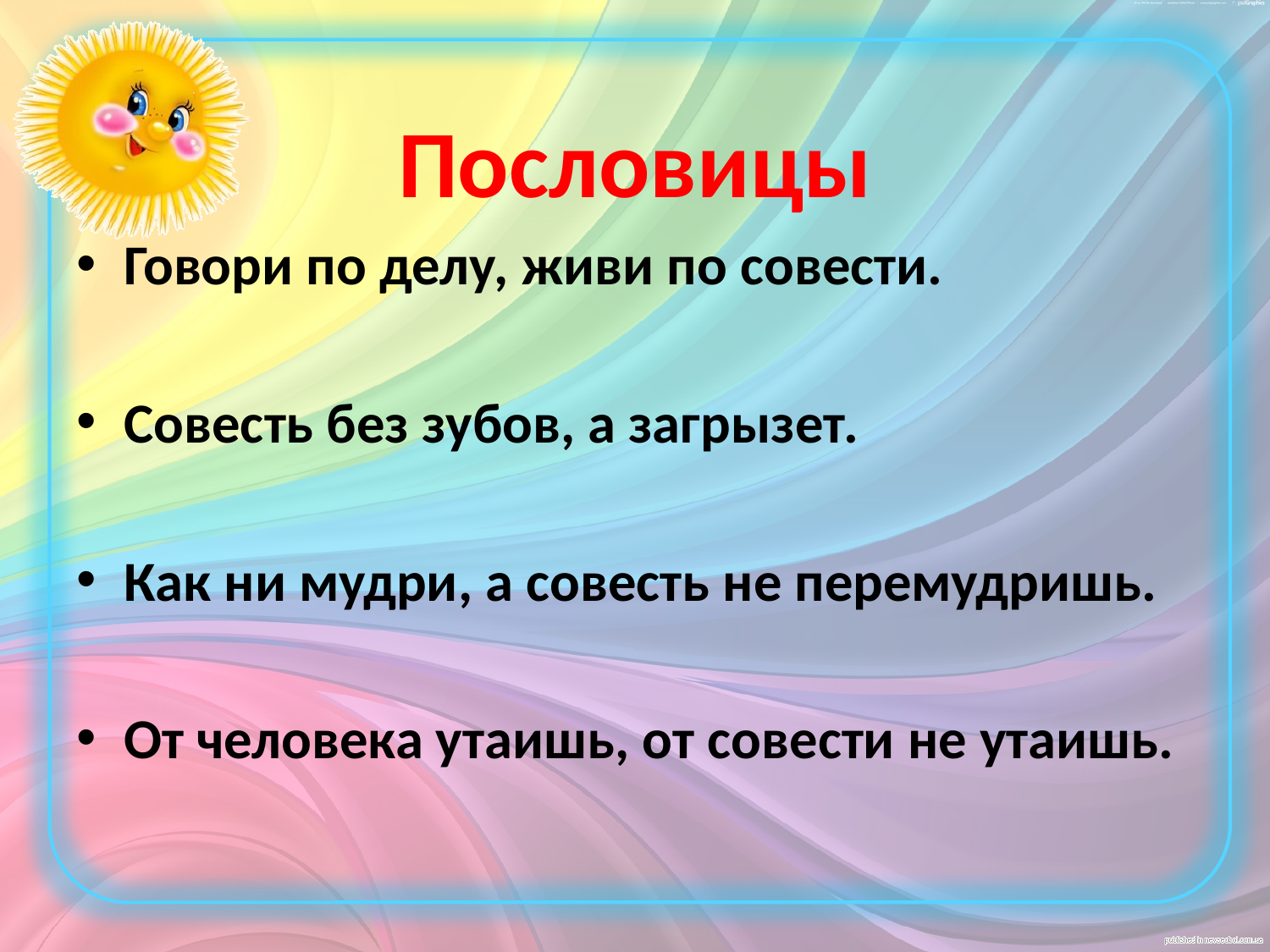

# Пословицы
Говори по делу, живи по совести.

Совесть без зубов, а загрызет.

Как ни мудри, а совесть не перемудришь.

От человека утаишь, от совести не утаишь.